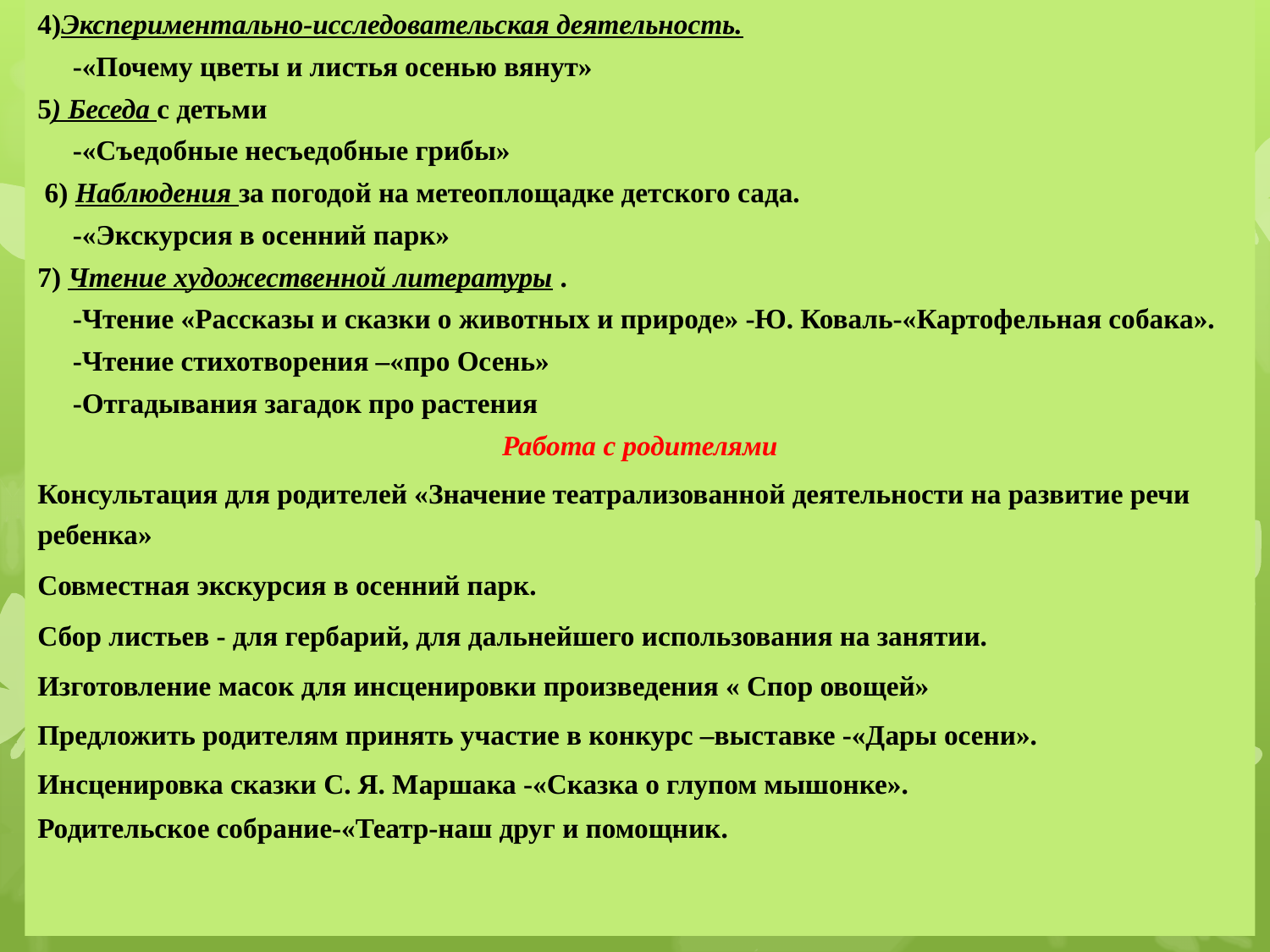

4)Экспериментально-исследовательская деятельность.
     -«Почему цветы и листья осенью вянут»
5) Беседа с детьми
     -«Съедобные несъедобные грибы»
 6) Наблюдения за погодой на метеоплощадке детского сада.
     -«Экскурсия в осенний парк»
7) Чтение художественной литературы .
     -Чтение «Рассказы и сказки о животных и природе» -Ю. Коваль-«Картофельная собака».
     -Чтение стихотворения –«про Осень»
     -Отгадывания загадок про растения
Работа с родителями
Консультация для родителей «Значение театрализованной деятельности на развитие речи ребенка»
Совместная экскурсия в осенний парк.
Сбор листьев - для гербарий, для дальнейшего использования на занятии.
Изготовление масок для инсценировки произведения « Спор овощей»
Предложить родителям принять участие в конкурс –выставке -«Дары осени».
Инсценировка сказки С. Я. Маршака -«Сказка о глупом мышонке».
Родительское собрание-«Театр-наш друг и помощник.